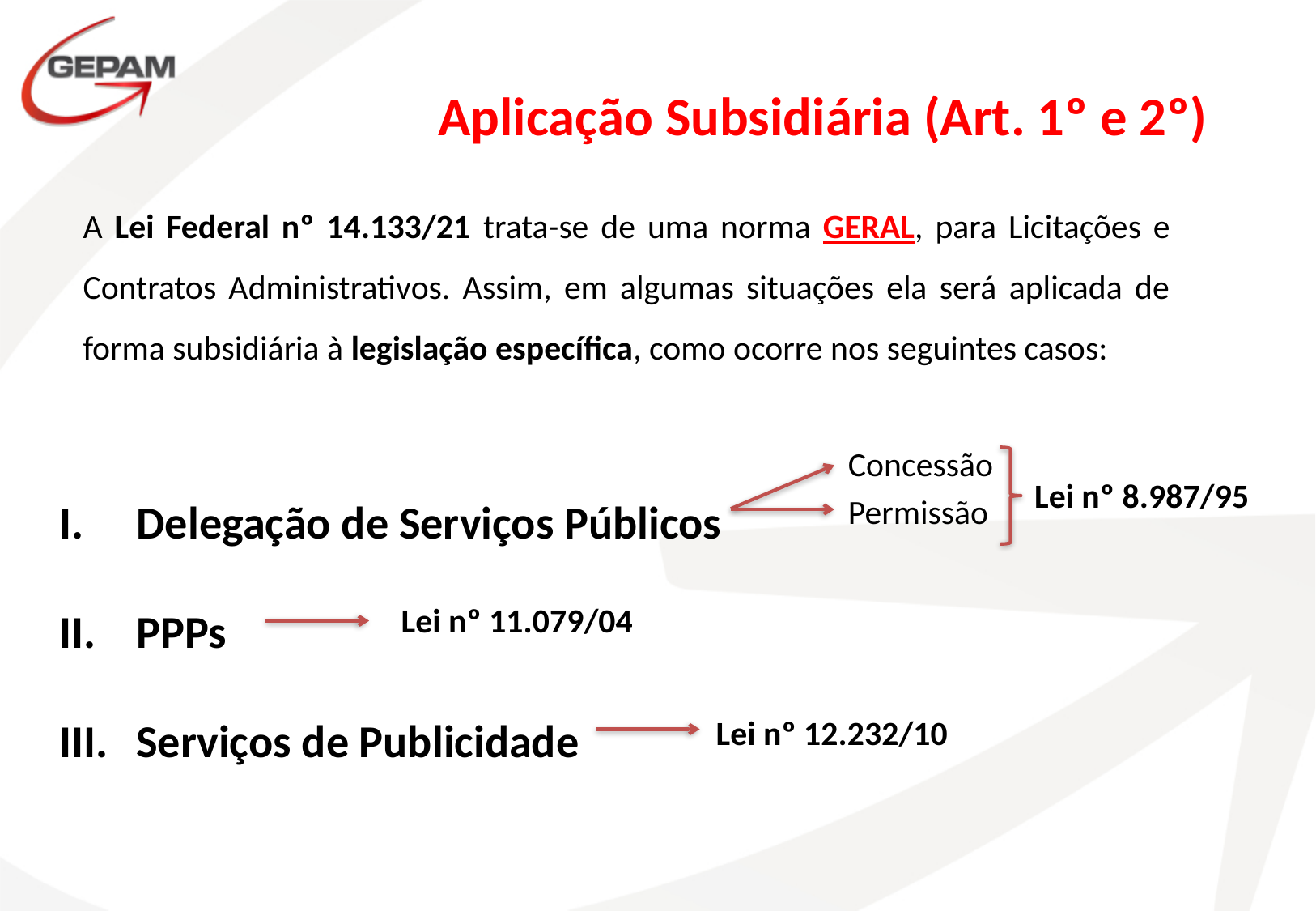

Aplicação Subsidiária (Art. 1º e 2º)
A Lei Federal nº 14.133/21 trata-se de uma norma GERAL, para Licitações e Contratos Administrativos. Assim, em algumas situações ela será aplicada de forma subsidiária à legislação específica, como ocorre nos seguintes casos:
Delegação de Serviços Públicos
PPPs
Serviços de Publicidade
Concessão

Lei nº 8.987/95
Permissão
Lei nº 11.079/04
Lei nº 12.232/10